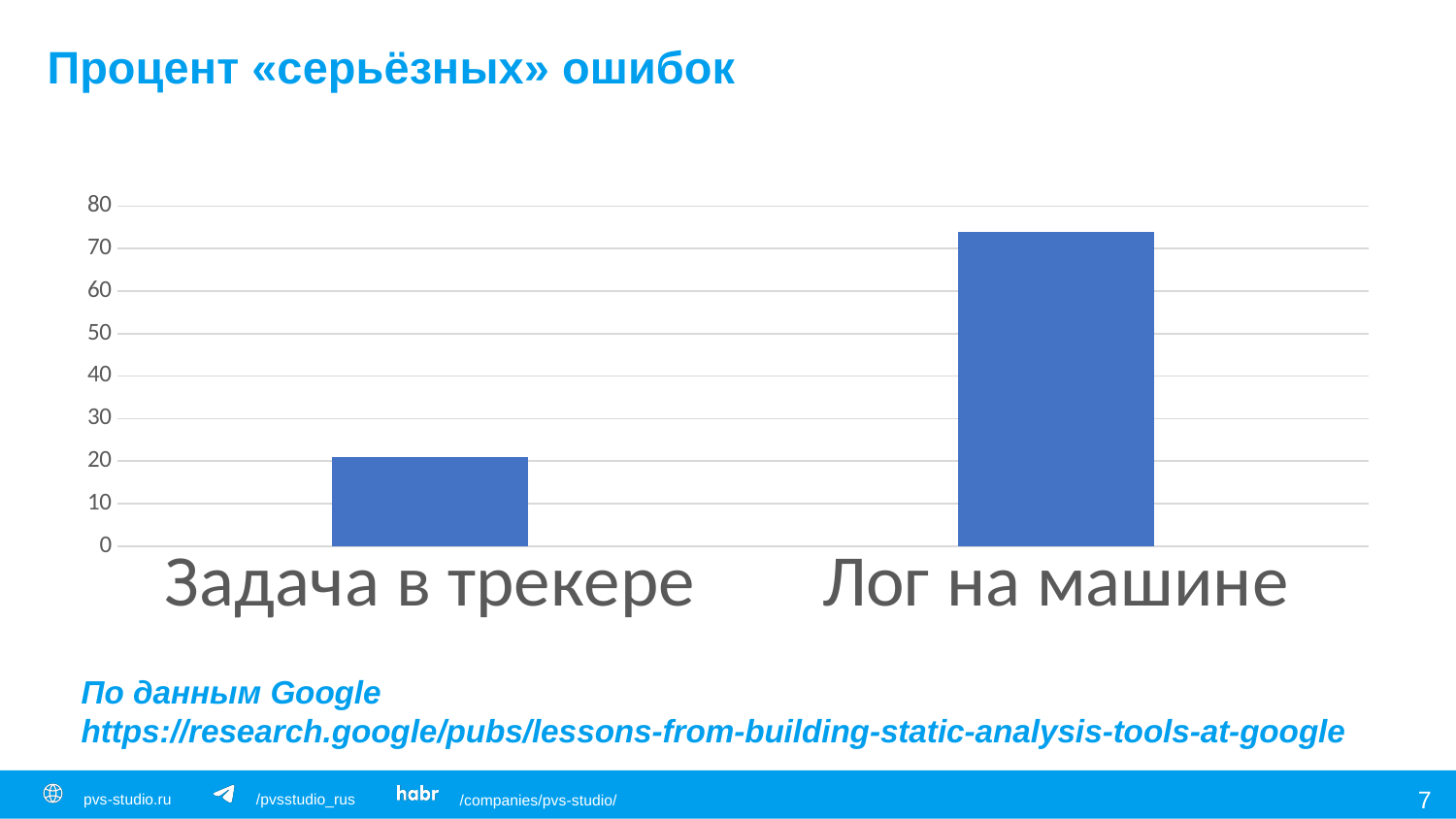

# Процент «серьёзных» ошибок

### Chart

| Category | Series 1 |
|---|---|
| Задача в трекере | 21.0 |
| Лог на машине | 74.0 |
По данным Google
https://research.google/pubs/lessons-from-building-static-analysis-tools-at-google